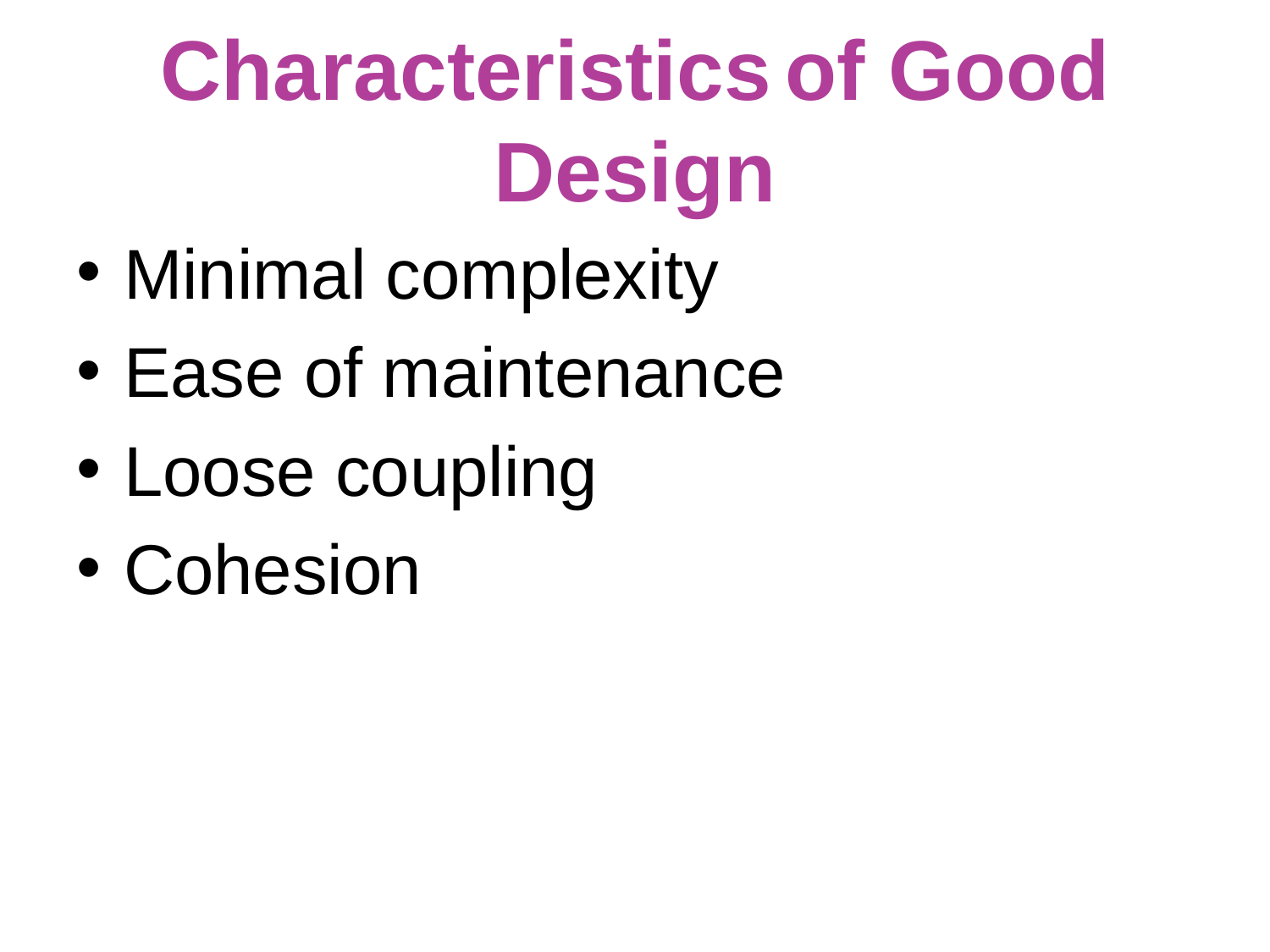

# Characteristics of Good Design
Minimal complexity
Ease of maintenance
Loose coupling
Cohesion